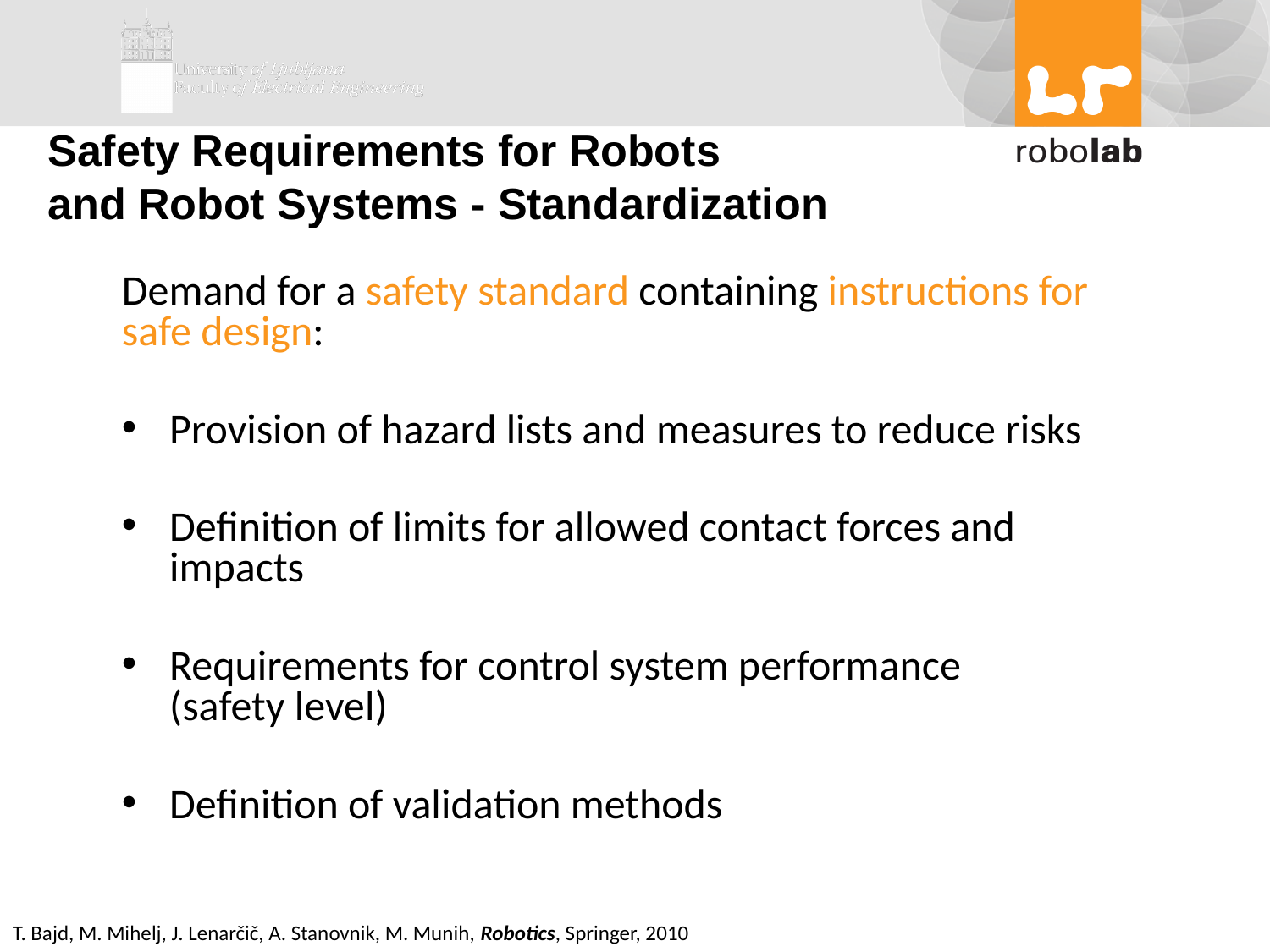

# Safety Requirements for Robots and Robot Systems - Standardization
Demand for a safety standard containing instructions for safe design:

Provision of hazard lists and measures to reduce risks

Definition of limits for allowed contact forces and impacts

Requirements for control system performance
(safety level)

Definition of validation methods